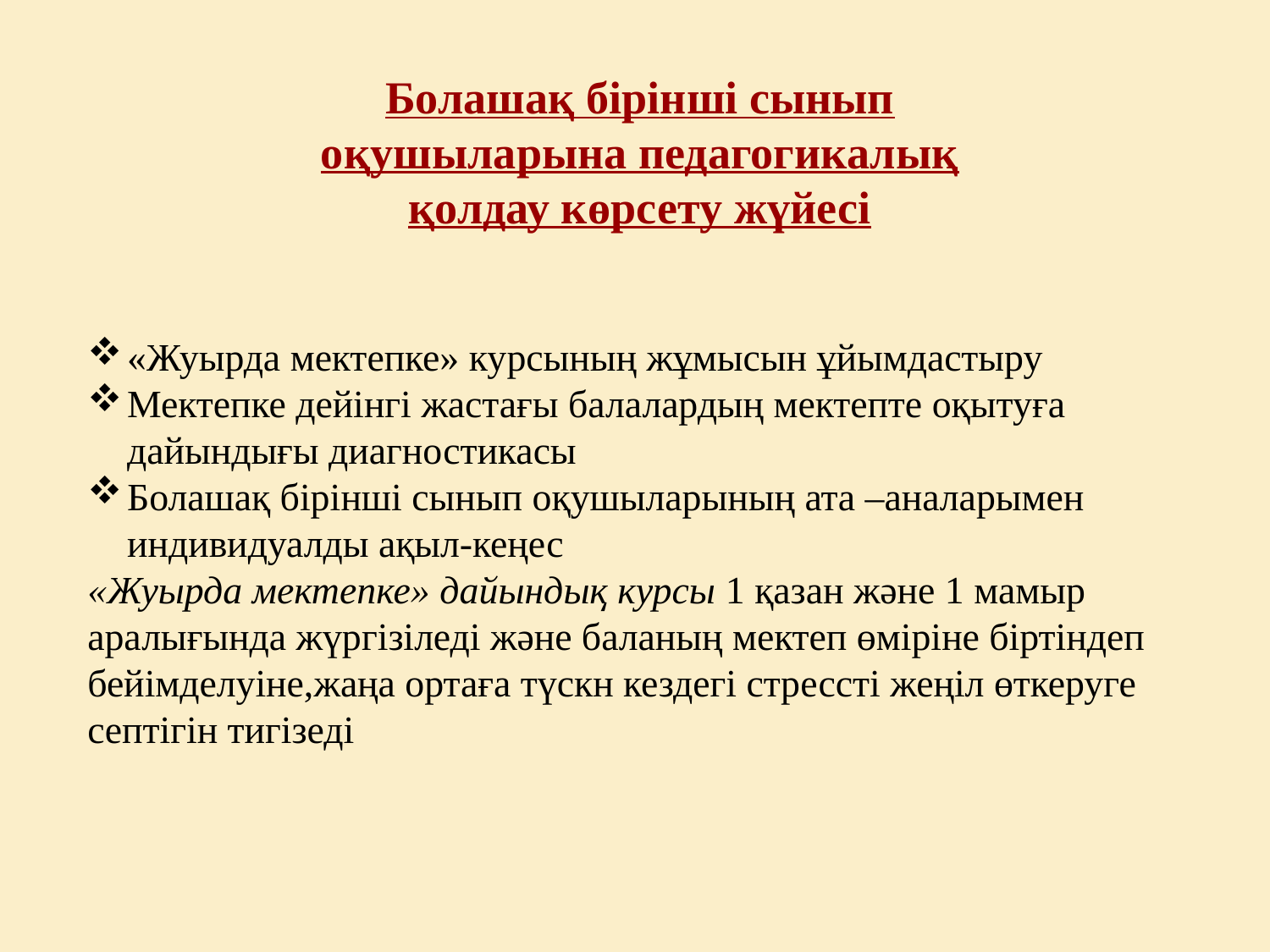

Болашақ бірінші сынып оқушыларына педагогикалық қолдау көрсету жүйесі
«Жуырда мектепке» курсының жұмысын ұйымдастыру
Мектепке дейінгі жастағы балалардың мектепте оқытуға дайындығы диагностикасы
Болашақ бірінші сынып оқушыларының ата –аналарымен индивидуалды ақыл-кеңес
«Жуырда мектепке» дайындық курсы 1 қазан және 1 мамыр аралығында жүргізіледі және баланың мектеп өміріне біртіндеп бейімделуіне,жаңа ортаға түскн кездегі стрессті жеңіл өткеруге септігін тигізеді